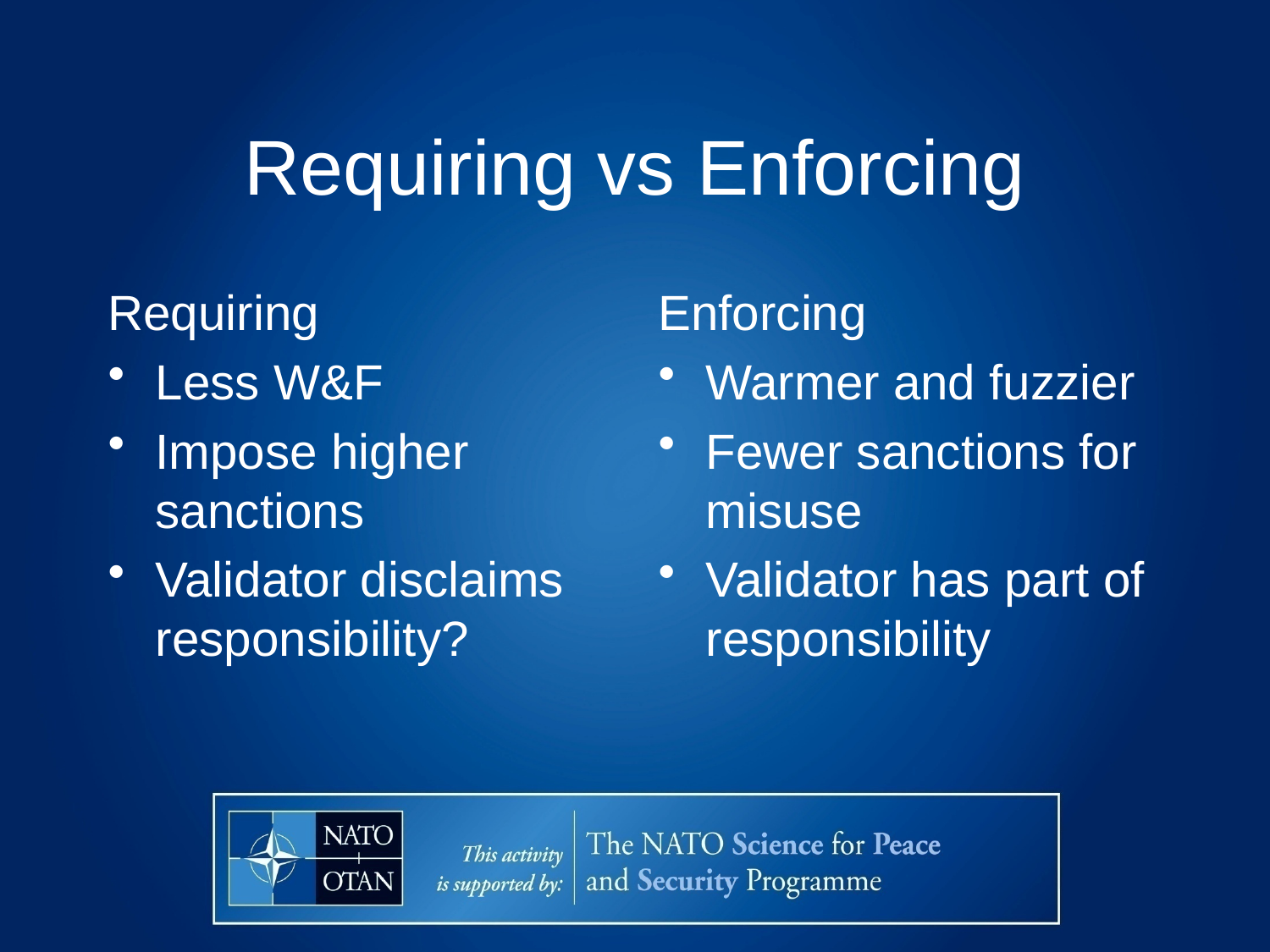

# Requiring vs Enforcing
Requiring
Less W&F
Impose higher sanctions
Validator disclaims responsibility?

Enforcing
Warmer and fuzzier
Fewer sanctions for misuse
Validator has part of responsibility